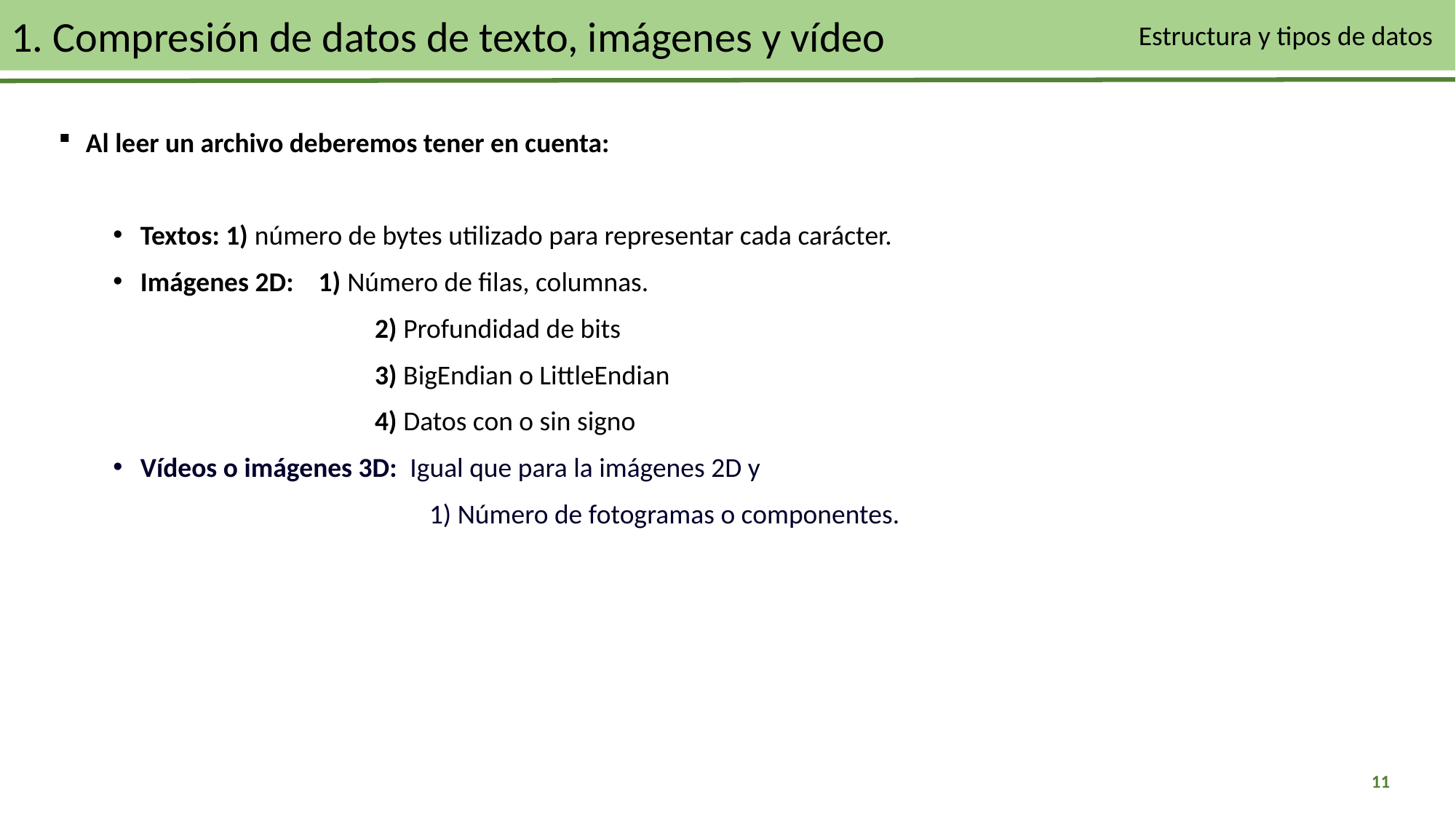

# 1. Compresión de datos de texto, imágenes y vídeo
Estructura y tipos de datos
Al leer un archivo deberemos tener en cuenta:

Textos: 1) número de bytes utilizado para representar cada carácter.
Imágenes 2D:    1) Número de filas, columnas.
		       2) Profundidad de bits
		       3) BigEndian o LittleEndian
		       4) Datos con o sin signo
Vídeos o imágenes 3D:  Igual que para la imágenes 2D y
		       1) Número de fotogramas o componentes.
11